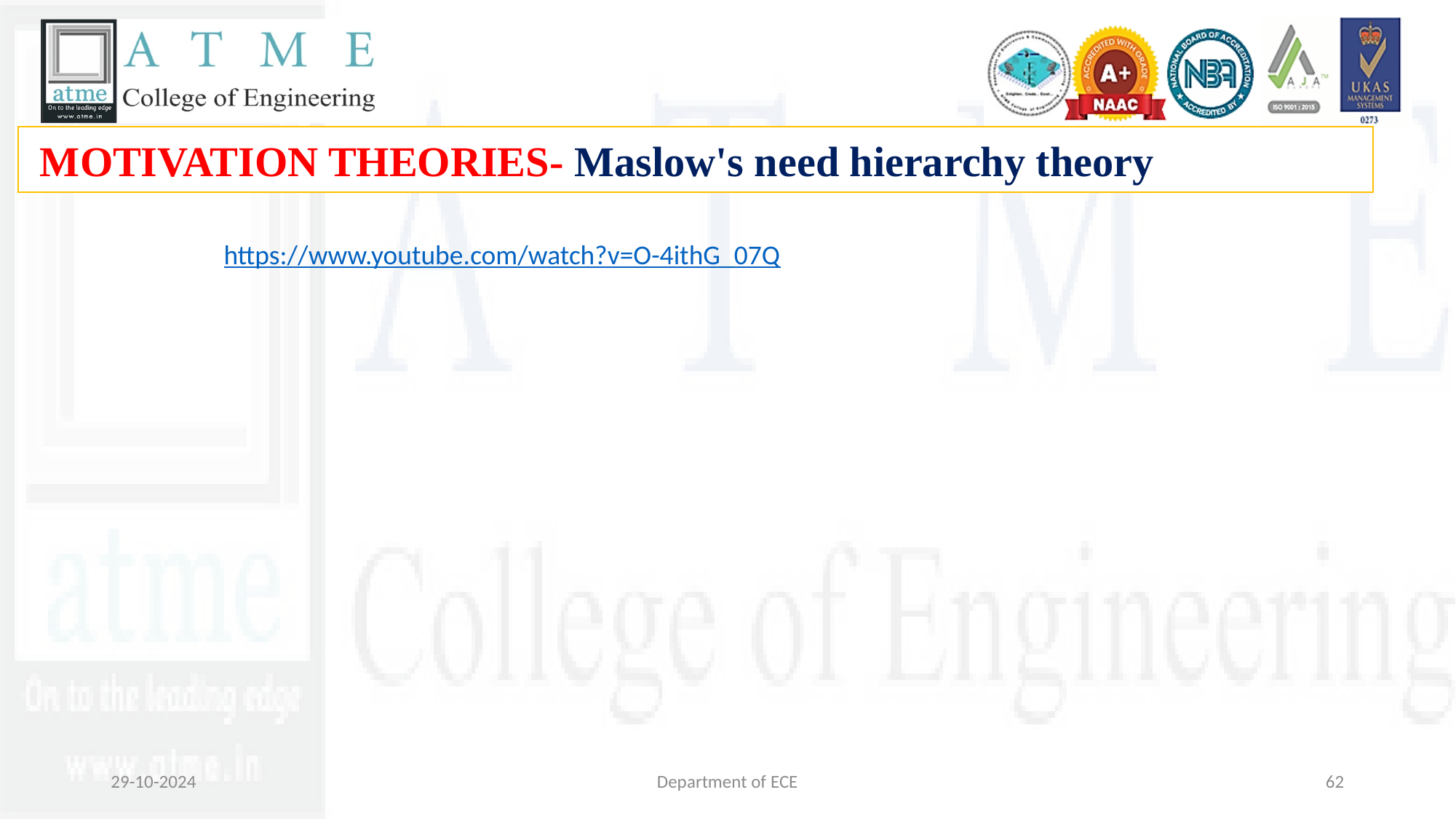

MOTIVATION THEORIES- Maslow's need hierarchy theory

https://www.youtube.com/watch?v=O-4ithG_07Q

29-10-2024
Department of ECE
62